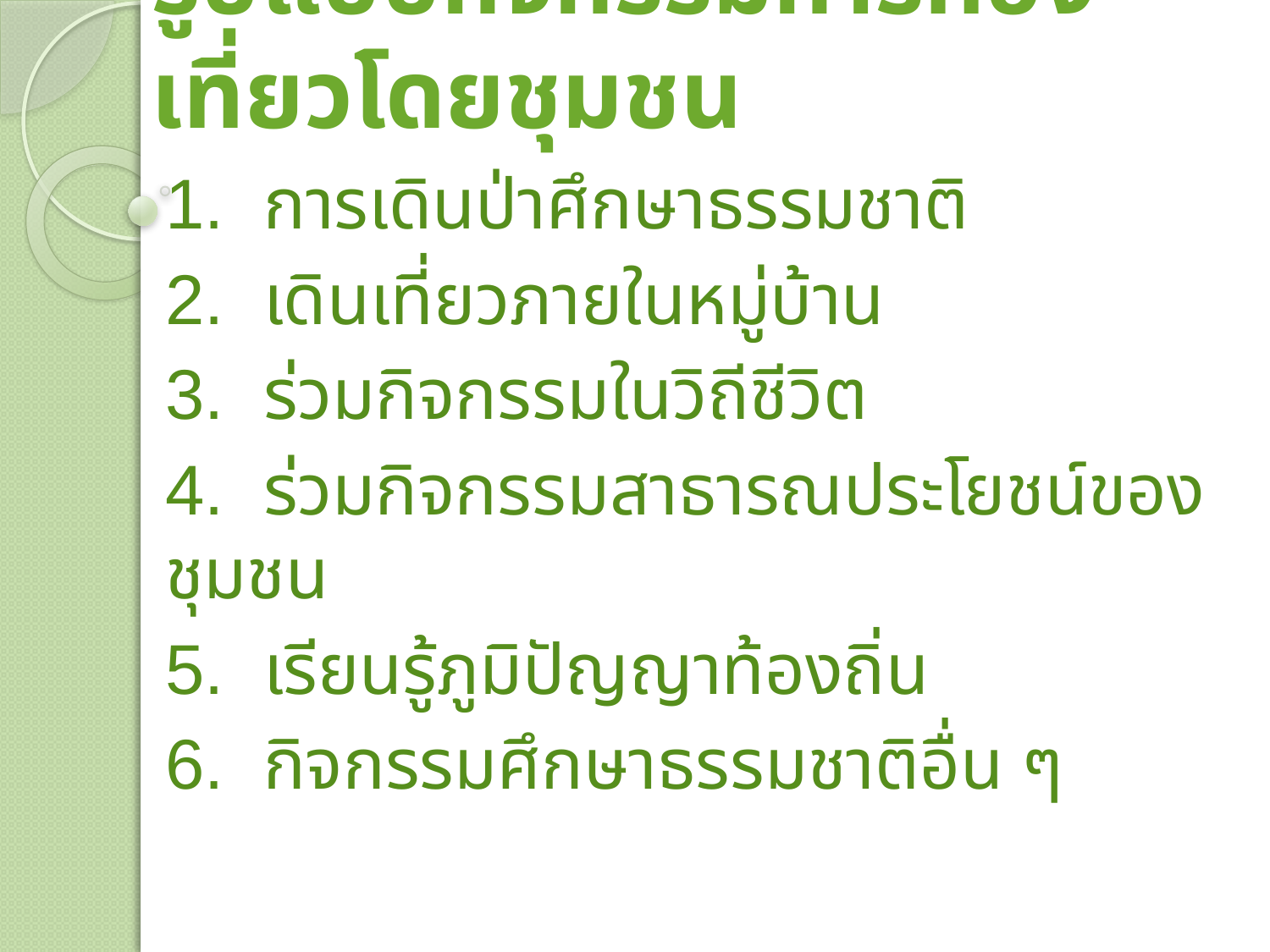

# รูปแบบกิจกรรมการท่องเที่ยวโดยชุมชน
1.  การเดินป่าศึกษาธรรมชาติ
2.  เดินเที่ยวภายในหมู่บ้าน
3.  ร่วมกิจกรรมในวิถีชีวิต
4.  ร่วมกิจกรรมสาธารณประโยชน์ของชุมชน
5.  เรียนรู้ภูมิปัญญาท้องถิ่น
6.  กิจกรรมศึกษาธรรมชาติอื่น ๆ